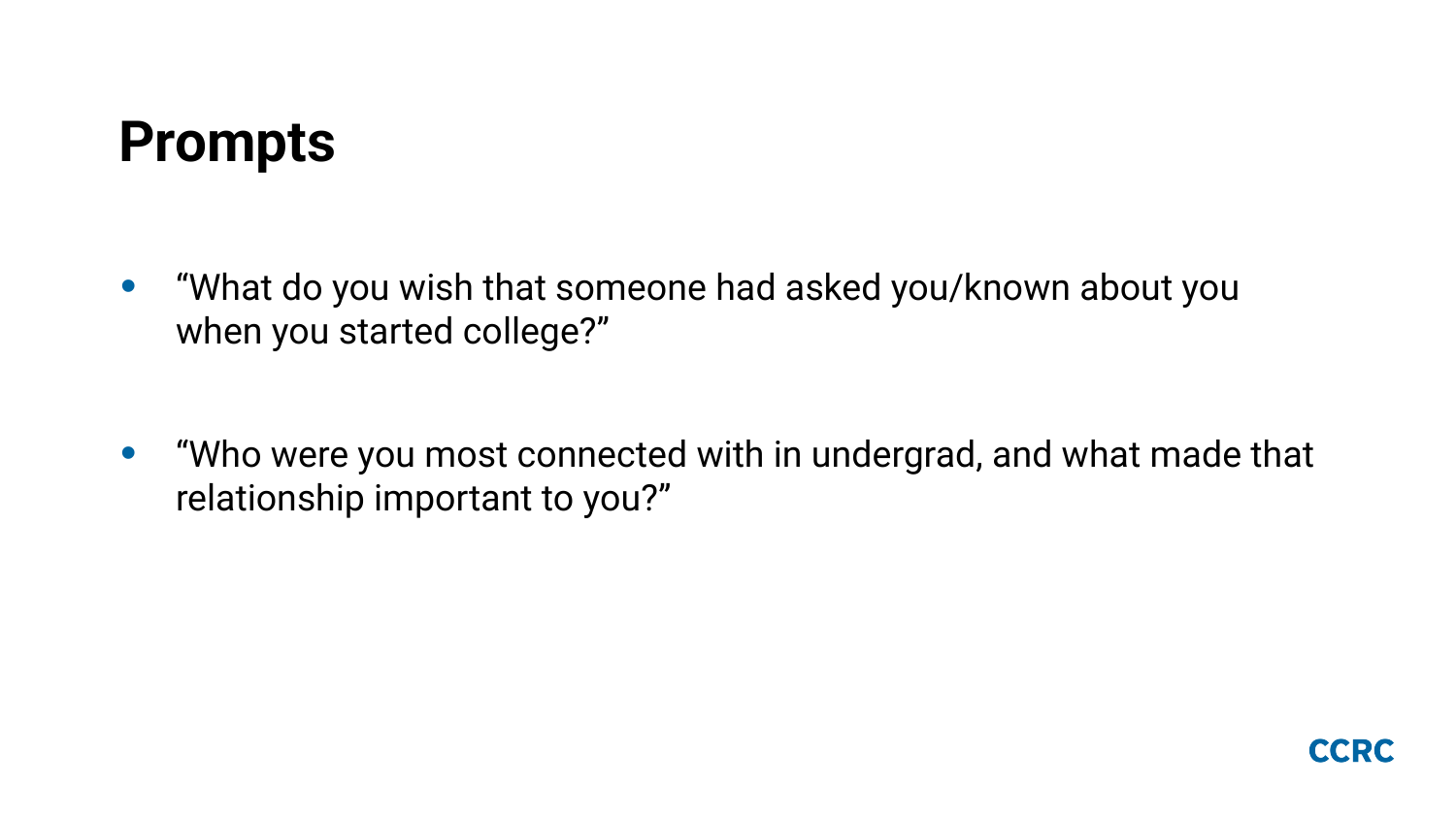

# Prompts

“What do you wish that someone had asked you/known about you when you started college?”

“Who were you most connected with in undergrad, and what made that relationship important to you?”